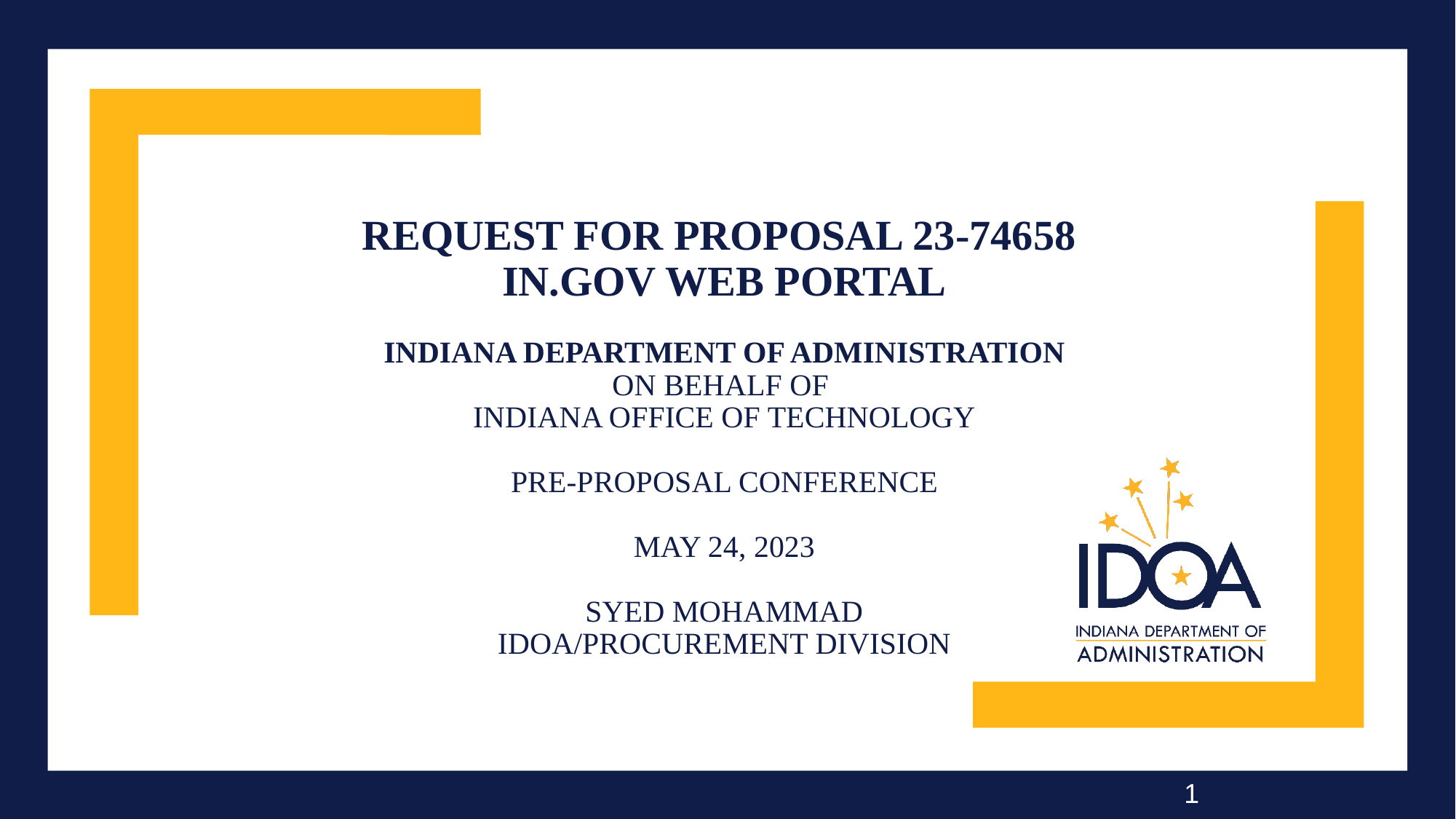

# Request for Proposal 23-74658 In.GOV Web portal Indiana Department of Administration On Behalf Of Indiana office of technology Pre-Proposal Conference May 24, 2023 Syed Mohammad IDOA/Procurement Division
1